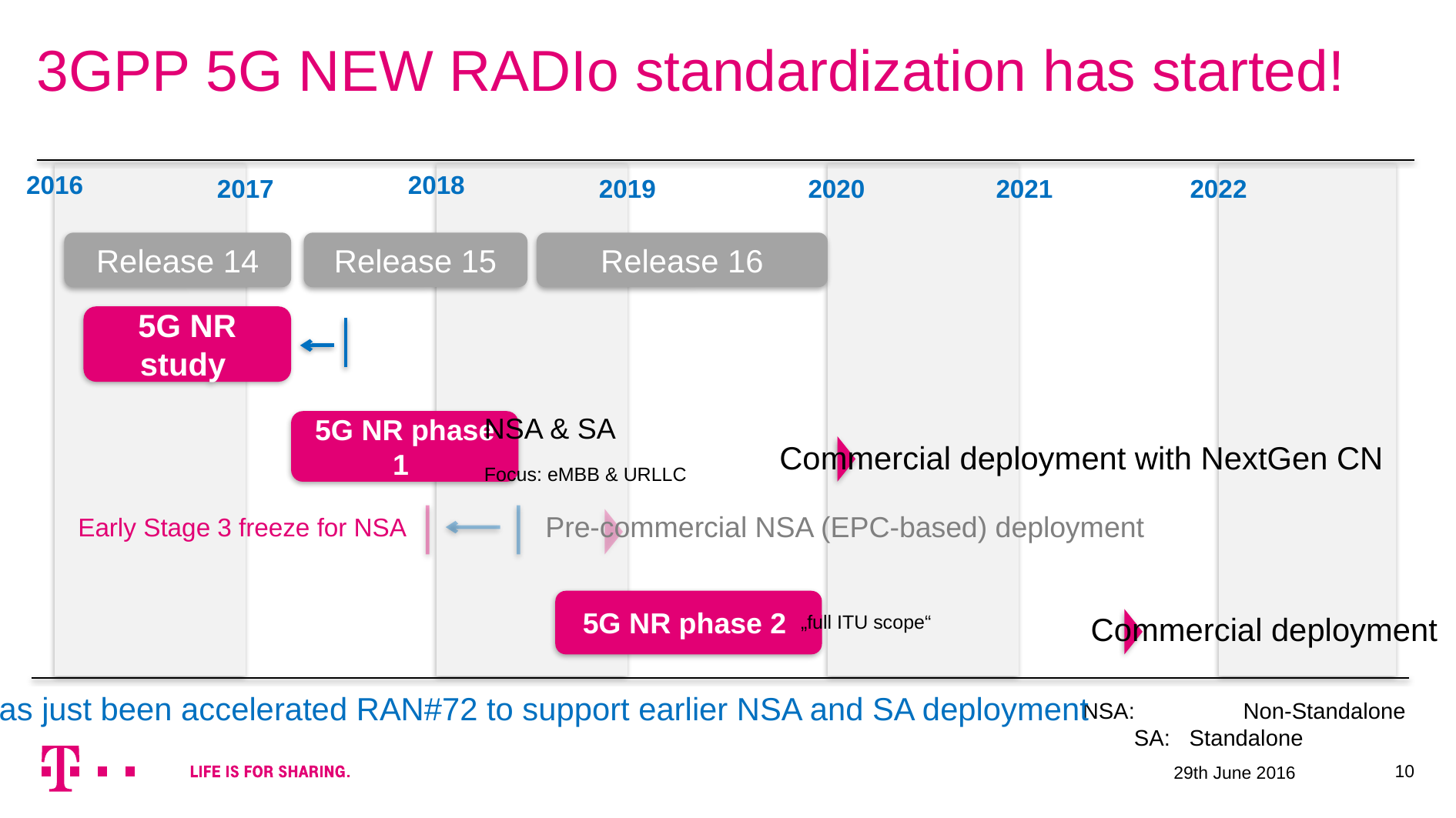

# 3GPP 5G NEW RADIo standardization has started!

2016
2018
2017
2019
2020
2021
2022
Release 14
Release 15
Release 16
5G NR study
 NSA & SA
 Focus: eMBB & URLLC
5G NR phase 1
Commercial deployment with NextGen CN

Pre-commercial NSA (EPC-based) deployment
Early Stage 3 freeze for NSA

5G NR phase 2
Commercial deployment
„full ITU scope“

Study has just been accelerated RAN#72 to support earlier NSA and SA deployment
NSA: 	Non-Standalone    SA:   Standalone

10
29th June 2016